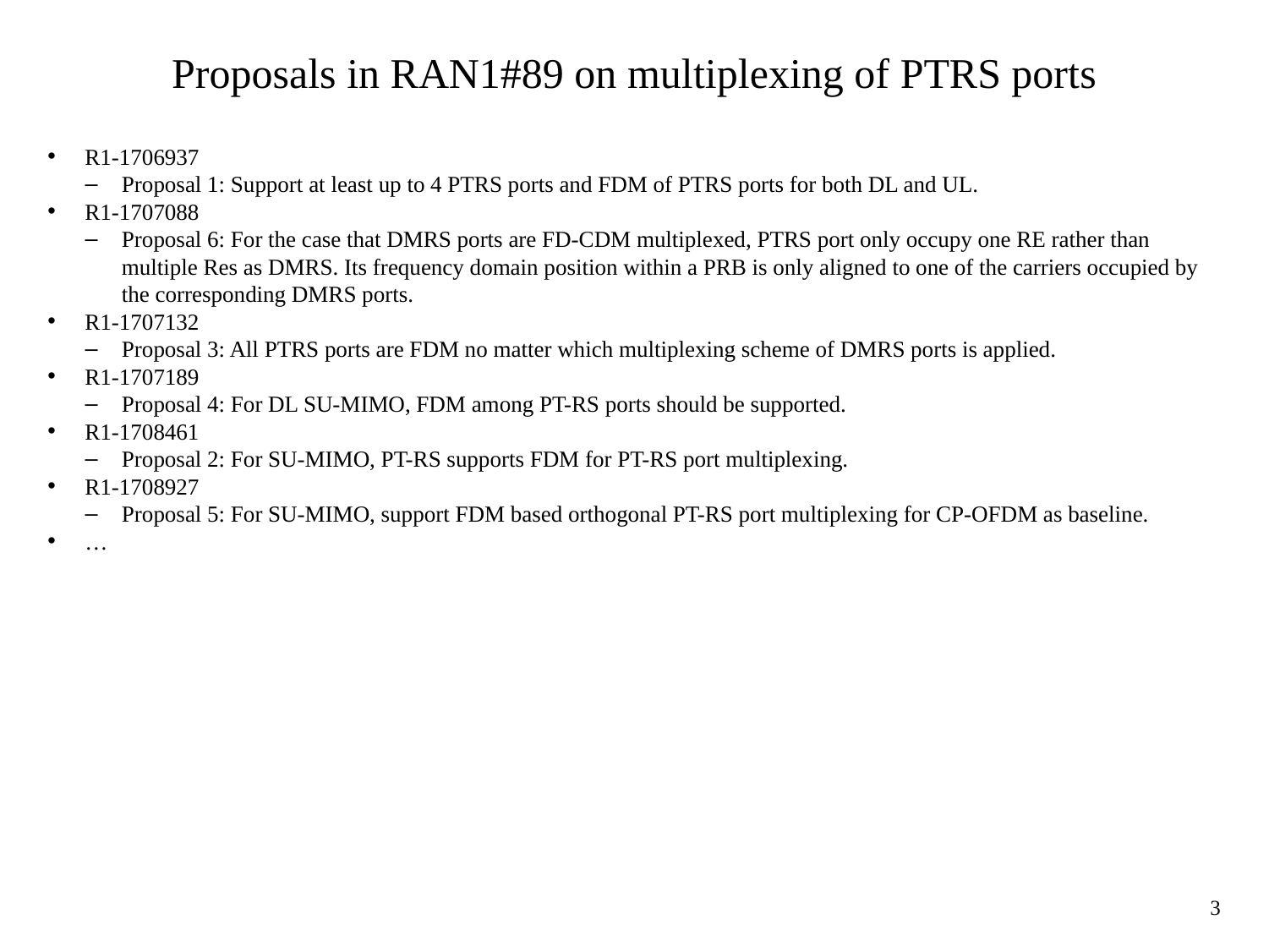

# Proposals in RAN1#89 on multiplexing of PTRS ports
R1-1706937
Proposal 1: Support at least up to 4 PTRS ports and FDM of PTRS ports for both DL and UL.
R1-1707088
Proposal 6: For the case that DMRS ports are FD-CDM multiplexed, PTRS port only occupy one RE rather than multiple Res as DMRS. Its frequency domain position within a PRB is only aligned to one of the carriers occupied by the corresponding DMRS ports.
R1-1707132
Proposal 3: All PTRS ports are FDM no matter which multiplexing scheme of DMRS ports is applied.
R1-1707189
Proposal 4: For DL SU-MIMO, FDM among PT-RS ports should be supported.
R1-1708461
Proposal 2: For SU-MIMO, PT-RS supports FDM for PT-RS port multiplexing.
R1-1708927
Proposal 5: For SU-MIMO, support FDM based orthogonal PT-RS port multiplexing for CP-OFDM as baseline.
…
3